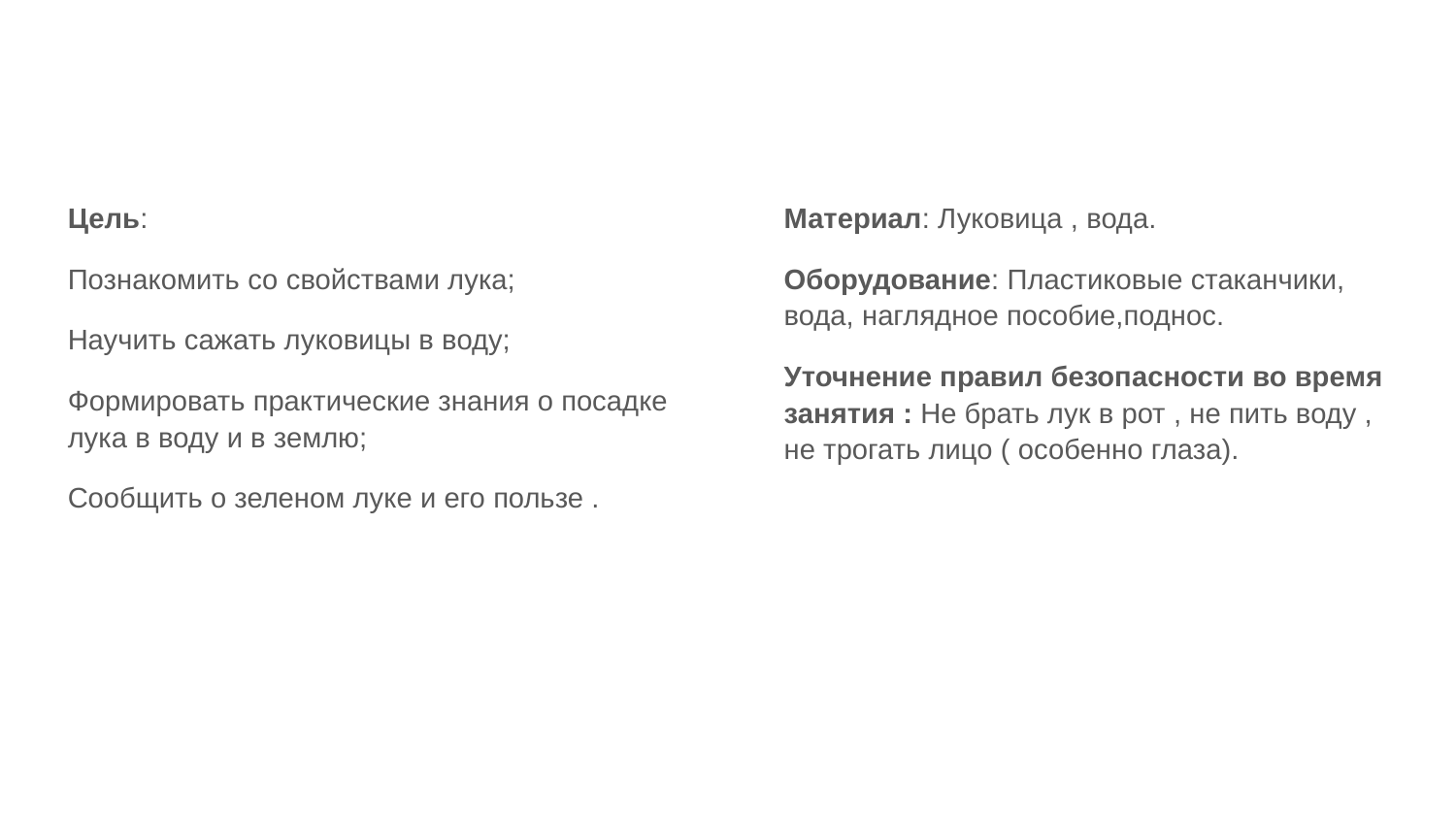

Материал: Луковица , вода.
Оборудование: Пластиковые стаканчики, вода, наглядное пособие,поднос.
Уточнение правил безопасности во время занятия : Не брать лук в рот , не пить воду , не трогать лицо ( особенно глаза).

Цель:
Познакомить со свойствами лука;
Научить сажать луковицы в воду;
Формировать практические знания о посадке лука в воду и в землю;
Сообщить о зеленом луке и его пользе .